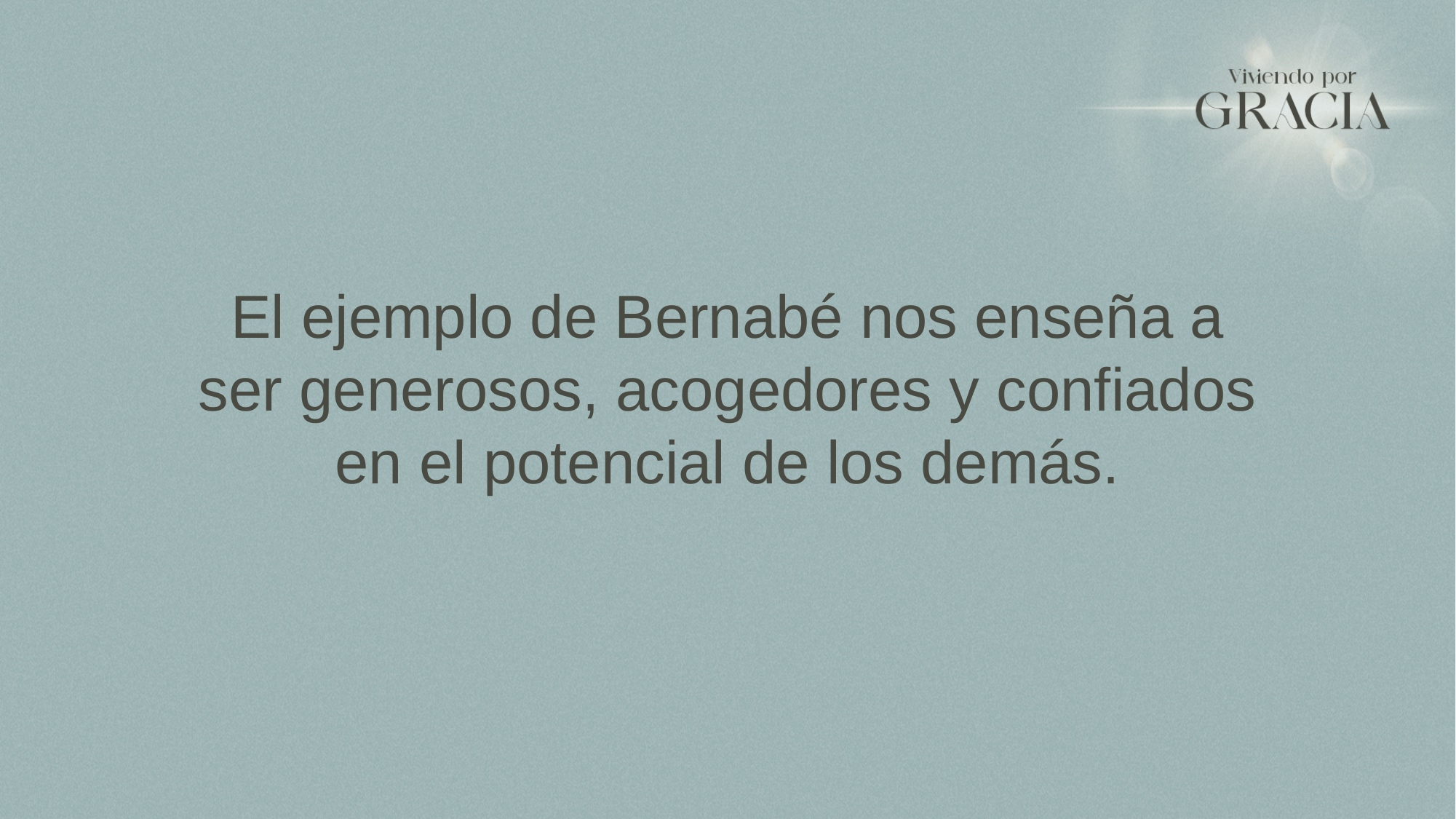

El ejemplo de Bernabé nos enseña a ser generosos, acogedores y confiados en el potencial de los demás.